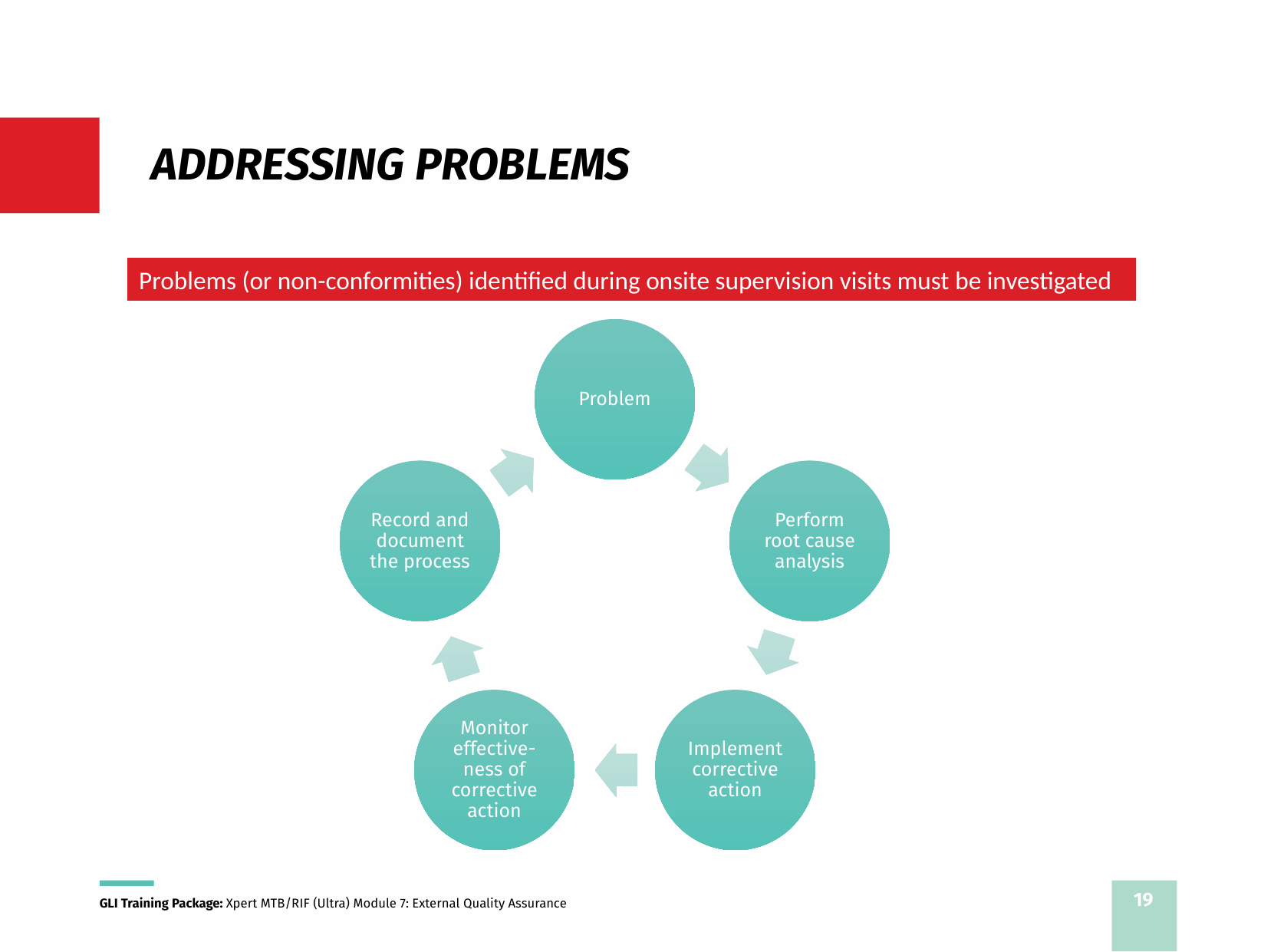

# ADDRESSING PROBLEMS
Problems (or non-conformities) identified during onsite supervision visits must be investigated
Problem

Perform root cause analysis

Implement corrective action

Monitor effective-ness of corrective action

Record and document the process